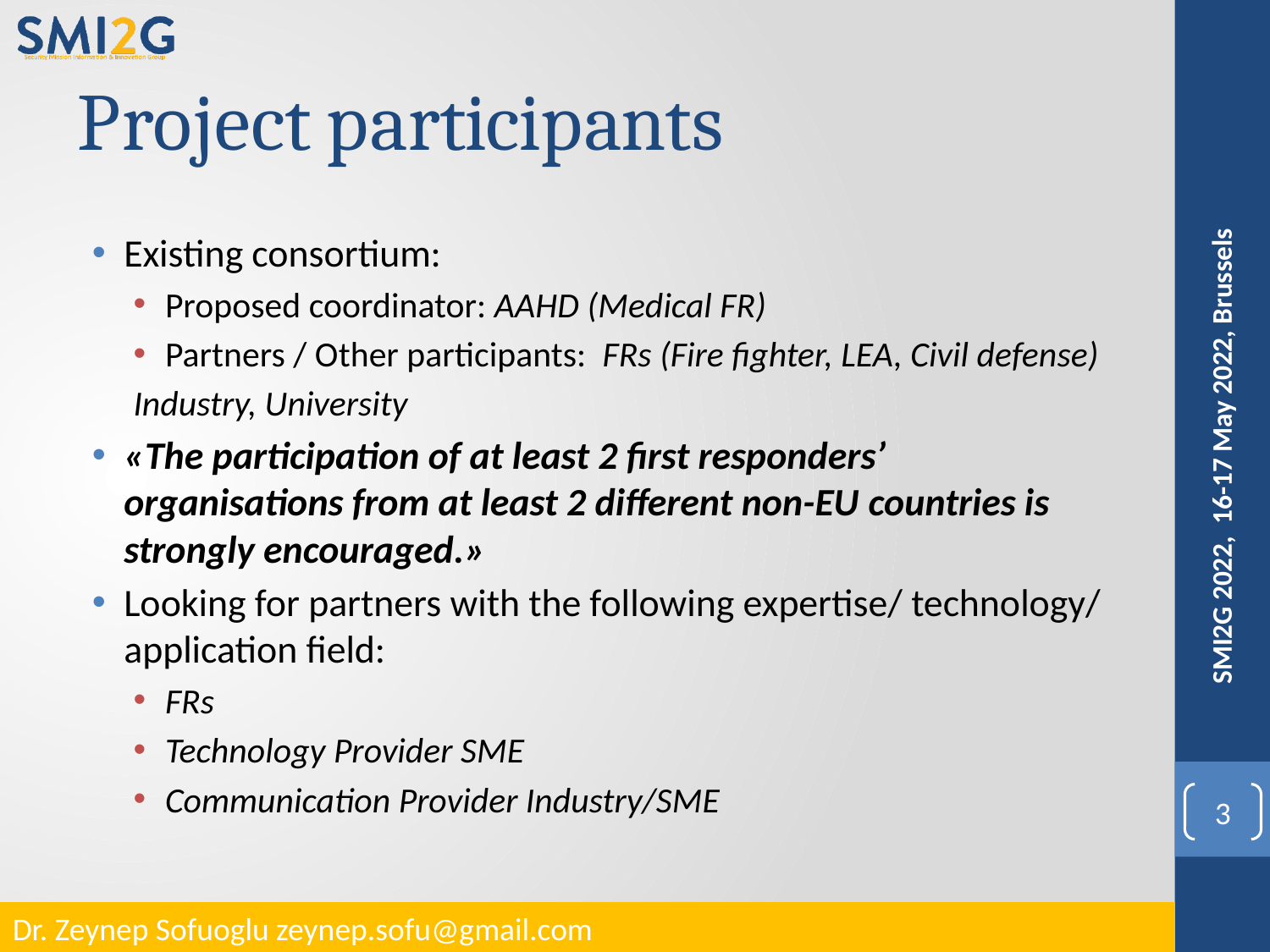

# Project participants
Existing consortium:
Proposed coordinator: AAHD (Medical FR)
Partners / Other participants:  FRs (Fire fighter, LEA, Civil defense)
Industry, University
«The participation of at least 2 first responders’ organisations from at least 2 different non-EU countries is strongly encouraged.»
Looking for partners with the following expertise/ technology/ application field:
FRs
Technology Provider SME
Communication Provider Industry/SME
SMI2G 2022,  16-17 May 2022, Brussels
3
Dr. Zeynep Sofuoglu zeynep.sofu@gmail.com